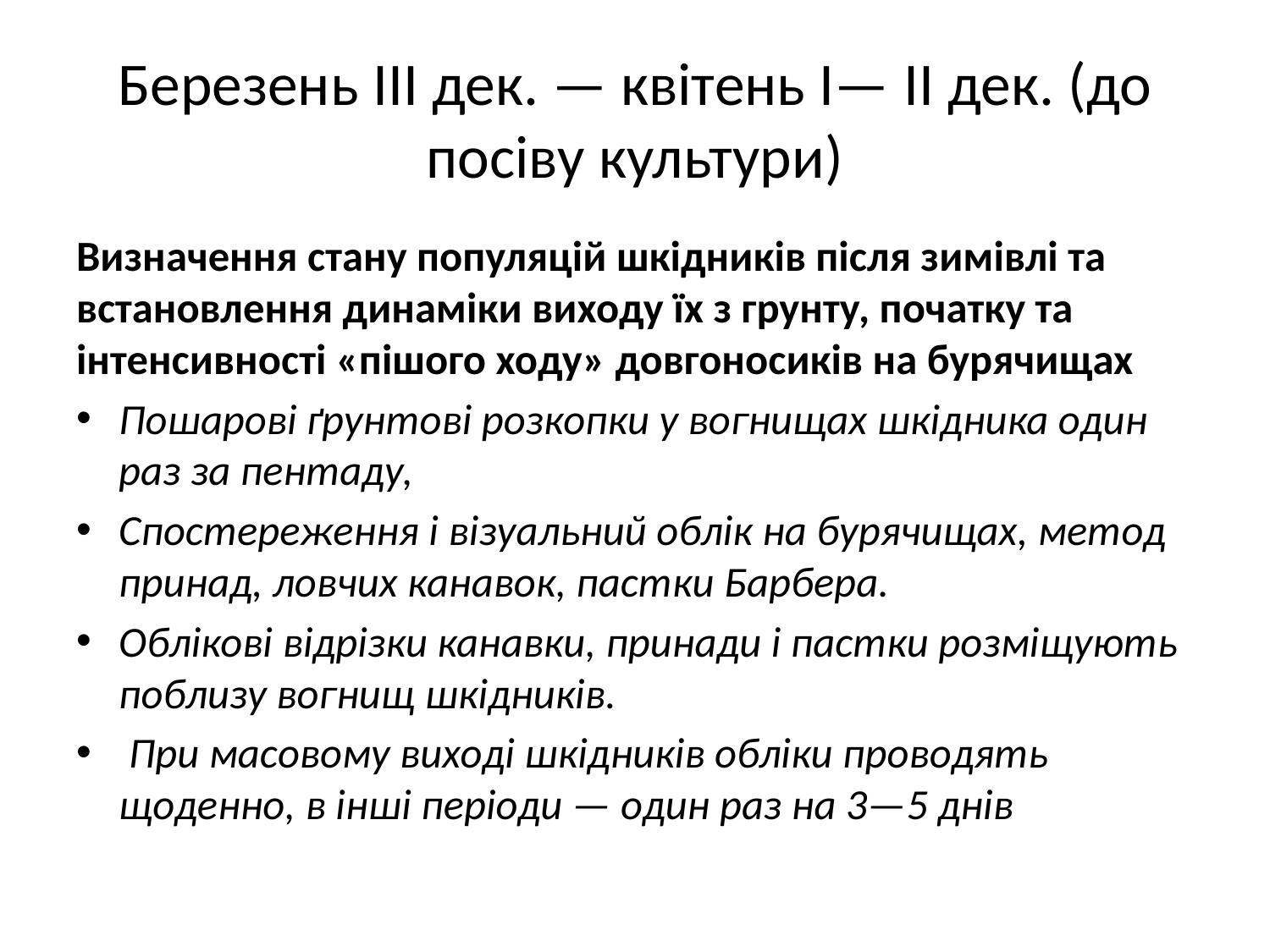

# Березень III дек. — квітень І— II дек. (до посіву культури)
Визначення стану популяцій шкідників після зимівлі та встановлення динаміки виходу їх з грунту, початку та інтенсивності «пішого ходу» довгоносиків на бурячищах
Пошарові ґрунтові розкопки у вогнищах шкідника один раз за пентаду,
Спостереження і візуальний облік на бурячищах, метод принад, ловчих канавок, пастки Барбера.
Облікові відрізки канавки, принади і пастки розміщують поблизу вогнищ шкідників.
 При масовому виході шкідників обліки проводять щоденно, в інші періоди — один раз на 3—5 днів